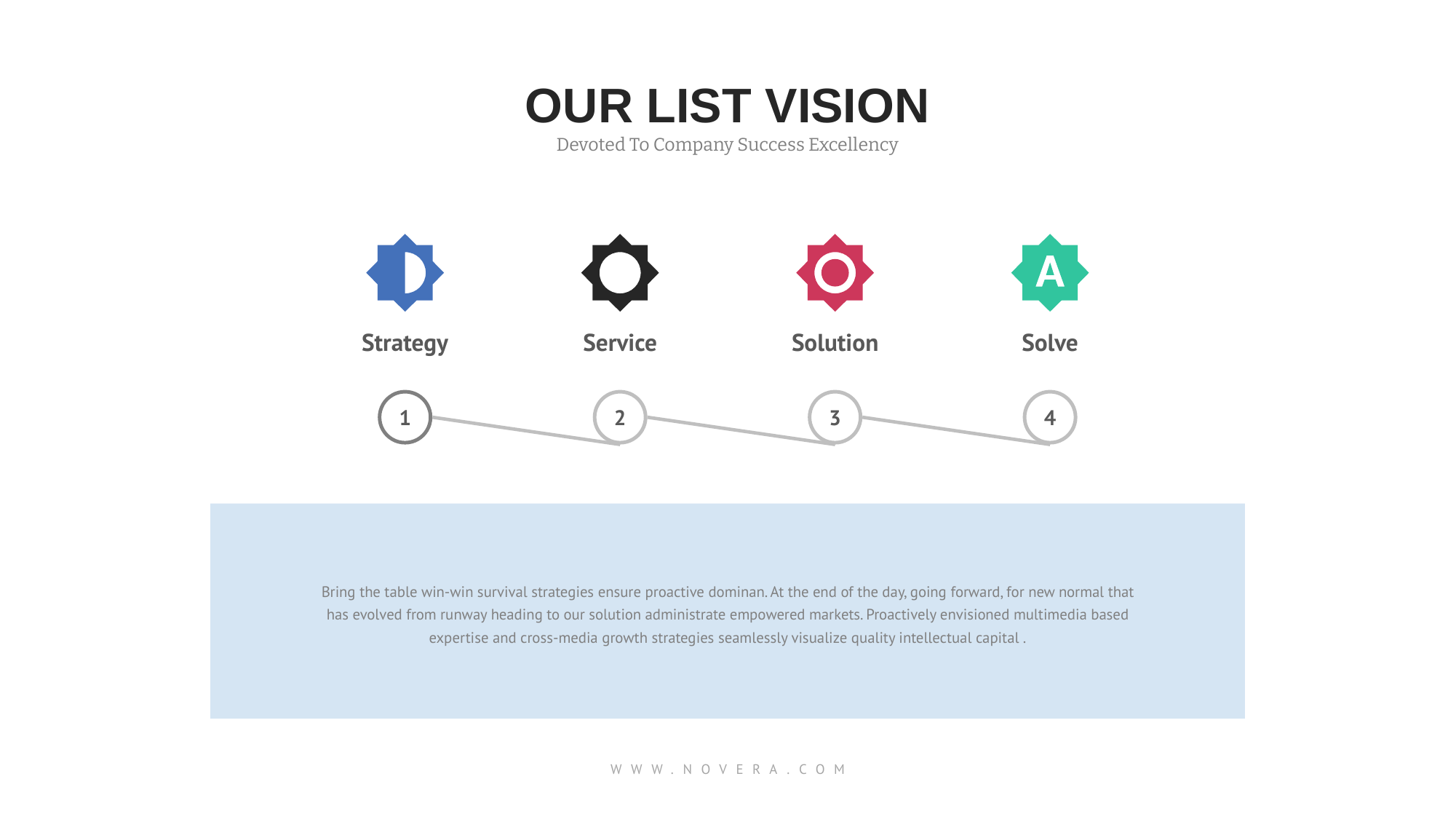

OUR LIST VISION
Devoted To Company Success Excellency

Strategy
Service
Solution
Solve

1
2
3
4

Bring the table win-win survival strategies ensure proactive dominan. At the end of the day, going forward, for new normal that has evolved from runway heading to our solution administrate empowered markets. Proactively envisioned multimedia based expertise and cross-media growth strategies seamlessly visualize quality intellectual capital .
WWW.NOVERA.COM